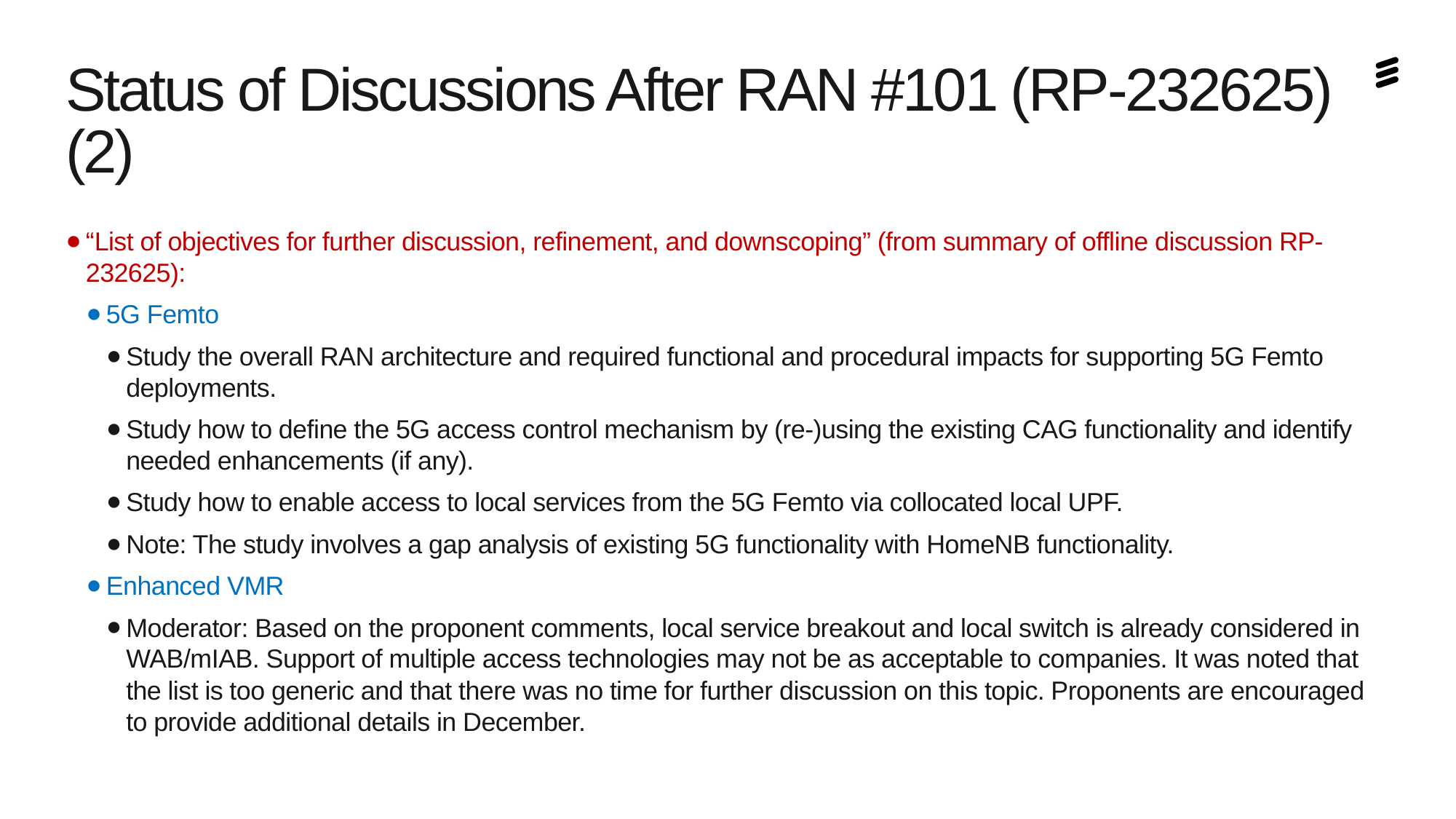

# Status of Discussions After RAN #101 (RP-232625) (2)
“List of objectives for further discussion, refinement, and downscoping” (from summary of offline discussion RP-232625):
5G Femto
Study the overall RAN architecture and required functional and procedural impacts for supporting 5G Femto deployments.
Study how to define the 5G access control mechanism by (re-)using the existing CAG functionality and identify needed enhancements (if any).
Study how to enable access to local services from the 5G Femto via collocated local UPF.
Note: The study involves a gap analysis of existing 5G functionality with HomeNB functionality.
Enhanced VMR
Moderator: Based on the proponent comments, local service breakout and local switch is already considered in WAB/mIAB. Support of multiple access technologies may not be as acceptable to companies. It was noted that the list is too generic and that there was no time for further discussion on this topic. Proponents are encouraged to provide additional details in December.